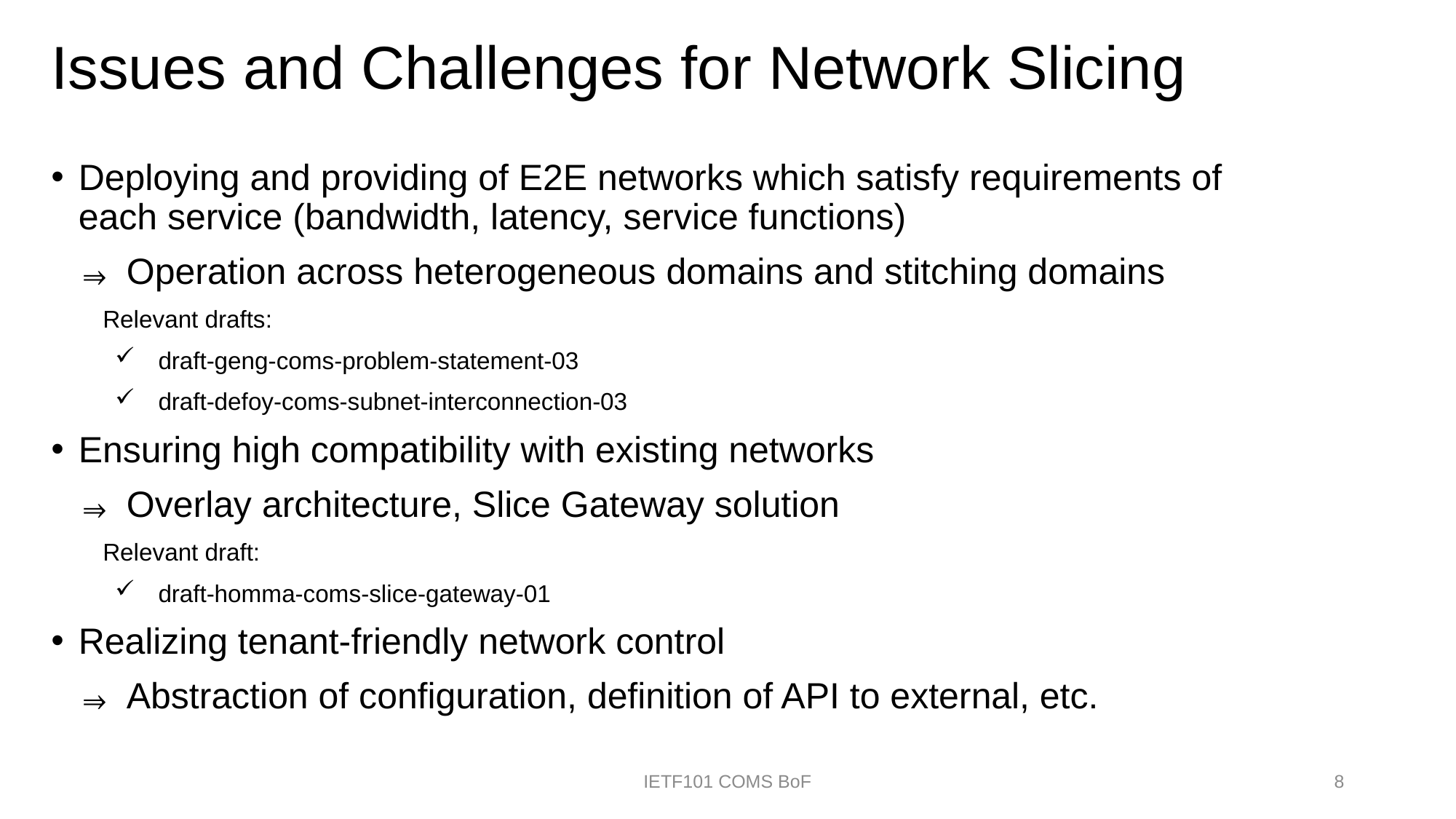

# Issues and Challenges for Network Slicing
Deploying and providing of E2E networks which satisfy requirements of each service (bandwidth, latency, service functions)
Operation across heterogeneous domains and stitching domains
   Relevant drafts:
draft-geng-coms-problem-statement-03
draft-defoy-coms-subnet-interconnection-03
Ensuring high compatibility with existing networks
Overlay architecture, Slice Gateway solution
   Relevant draft:
draft-homma-coms-slice-gateway-01
Realizing tenant-friendly network control
Abstraction of configuration, definition of API to external, etc.
IETF101 COMS BoF
8